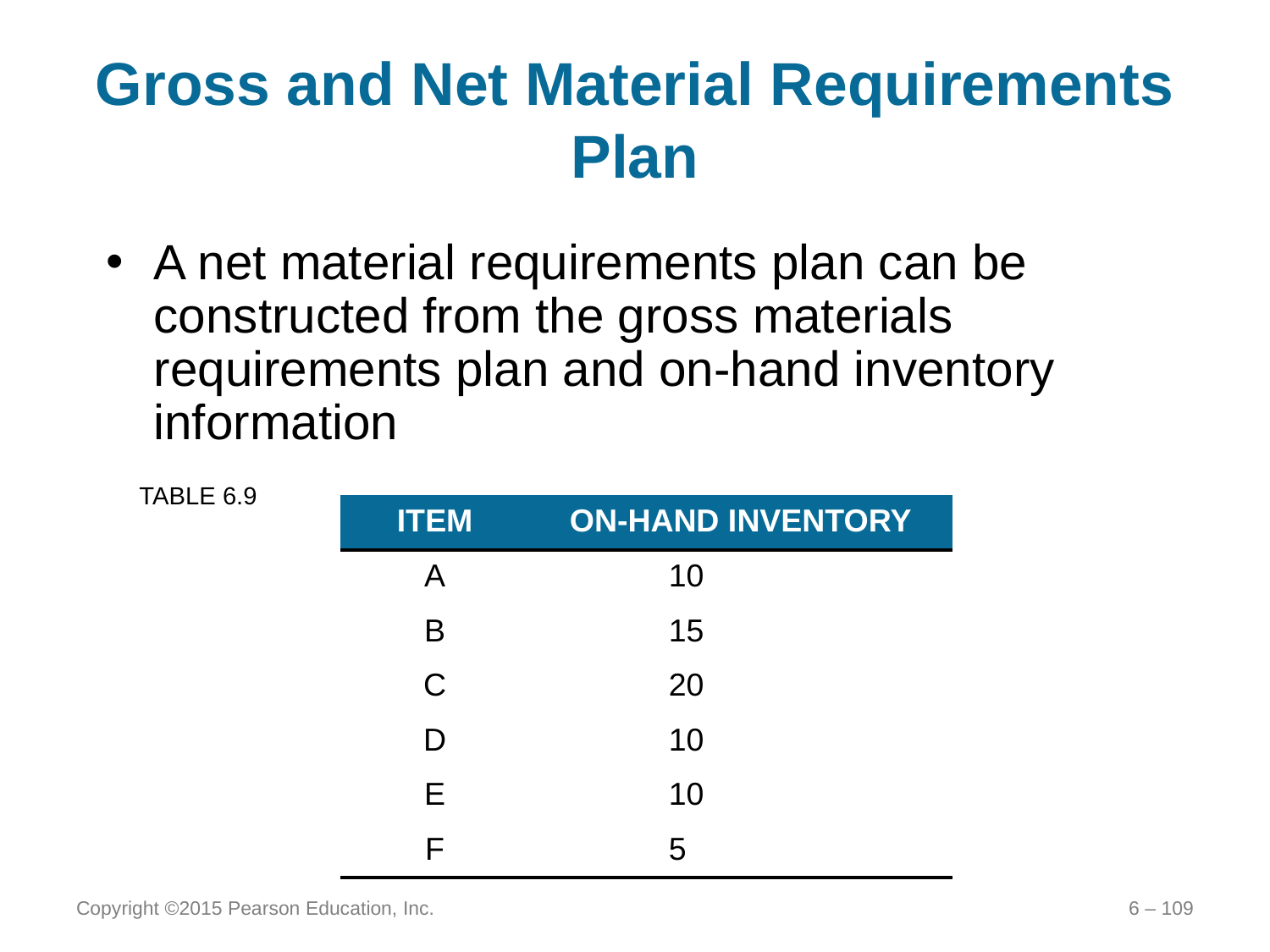

# Gross and Net Material Requirements Plan
A net material requirements plan can be constructed from the gross materials requirements plan and on-hand inventory information
TABLE 6.9
| ITEM | ON-HAND INVENTORY |
| --- | --- |
| A | 10 |
| B | 15 |
| C | 20 |
| D | 10 |
| E | 10 |
| F | 5 |
Copyright ©2015 Pearson Education, Inc.
6 – 109